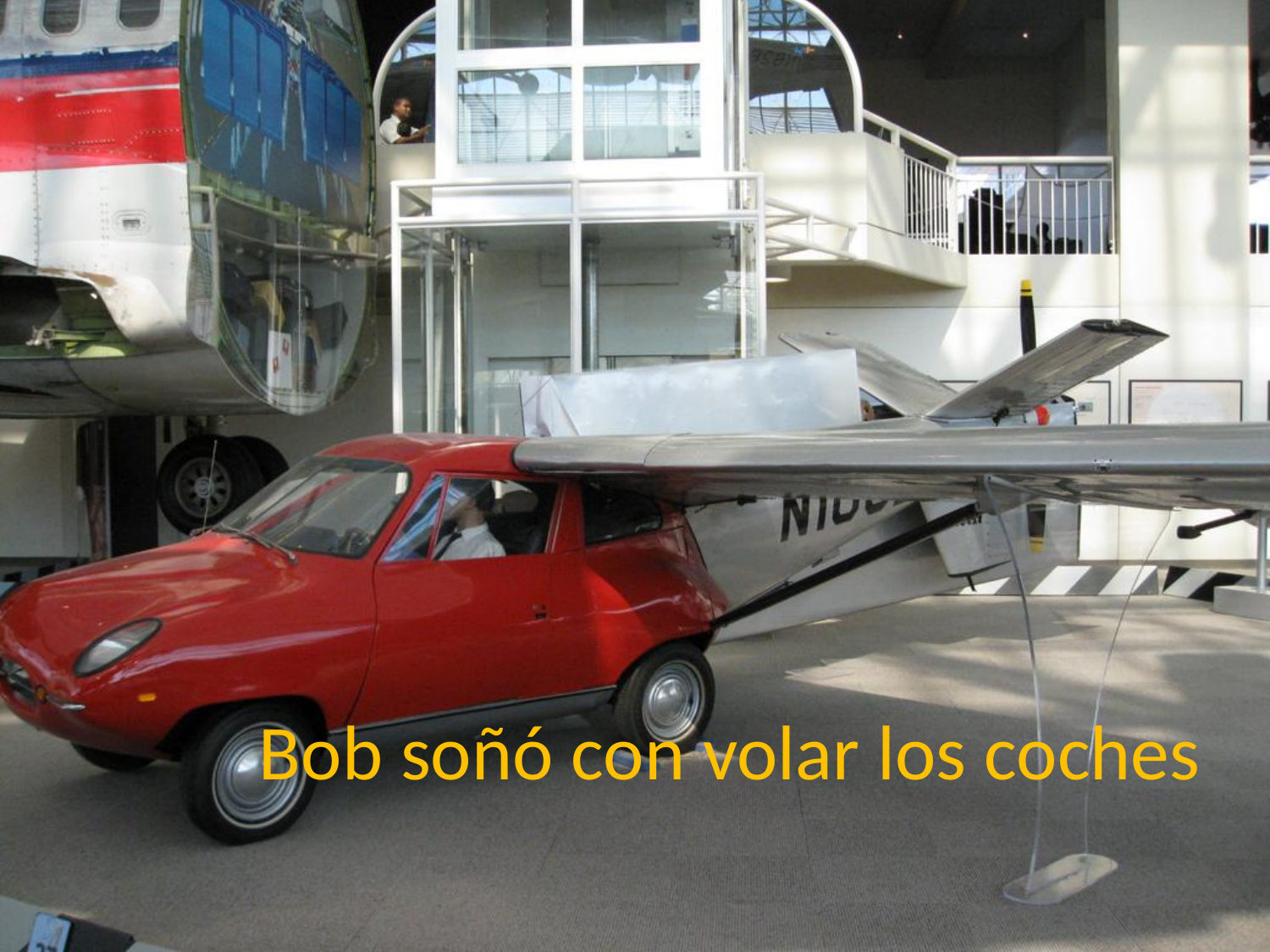

# Bob soñó con volar los coches